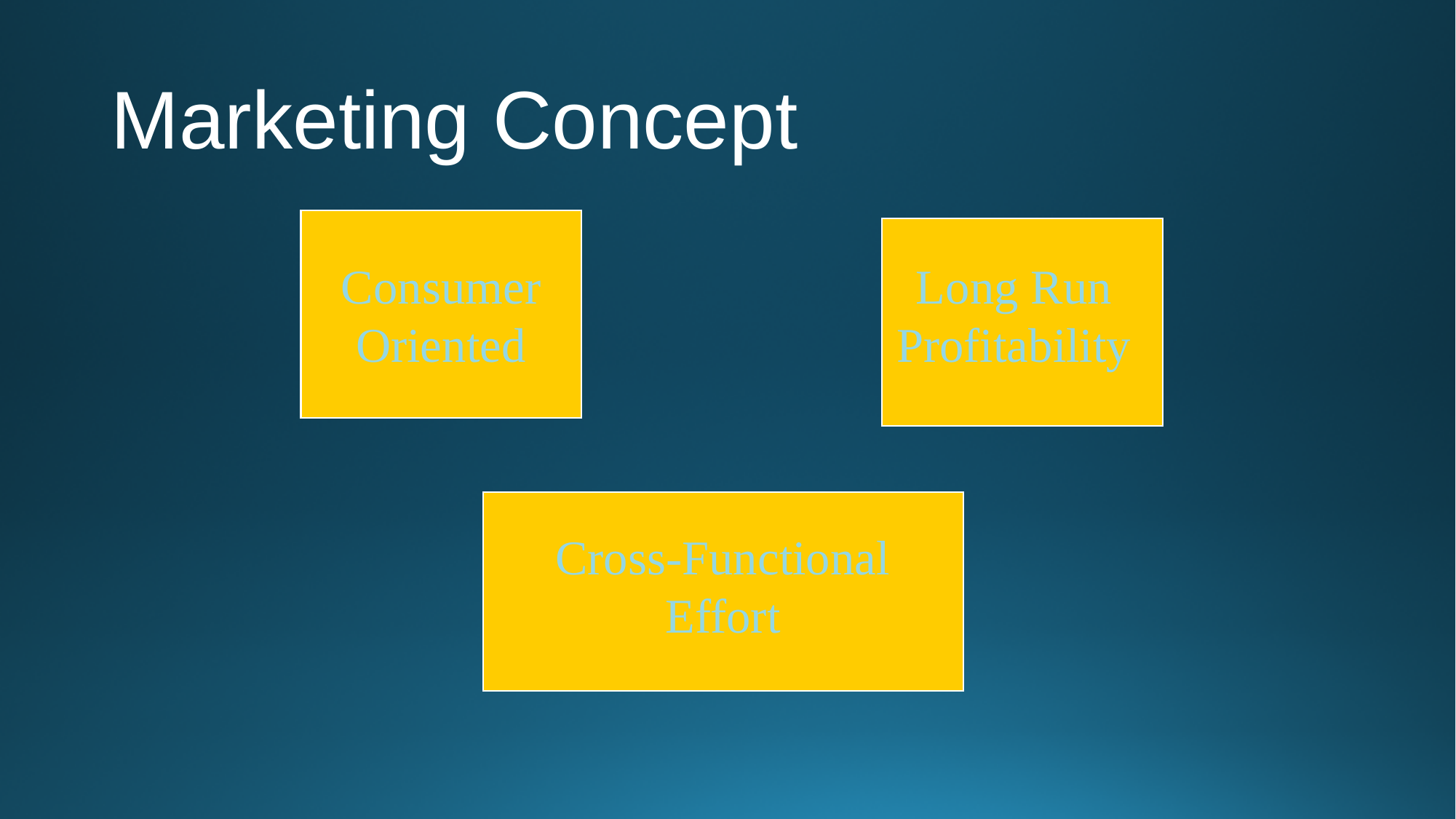

# Marketing Concept

Consumer
Oriented
Long Run
Profitability

Cross-Functional
Effort